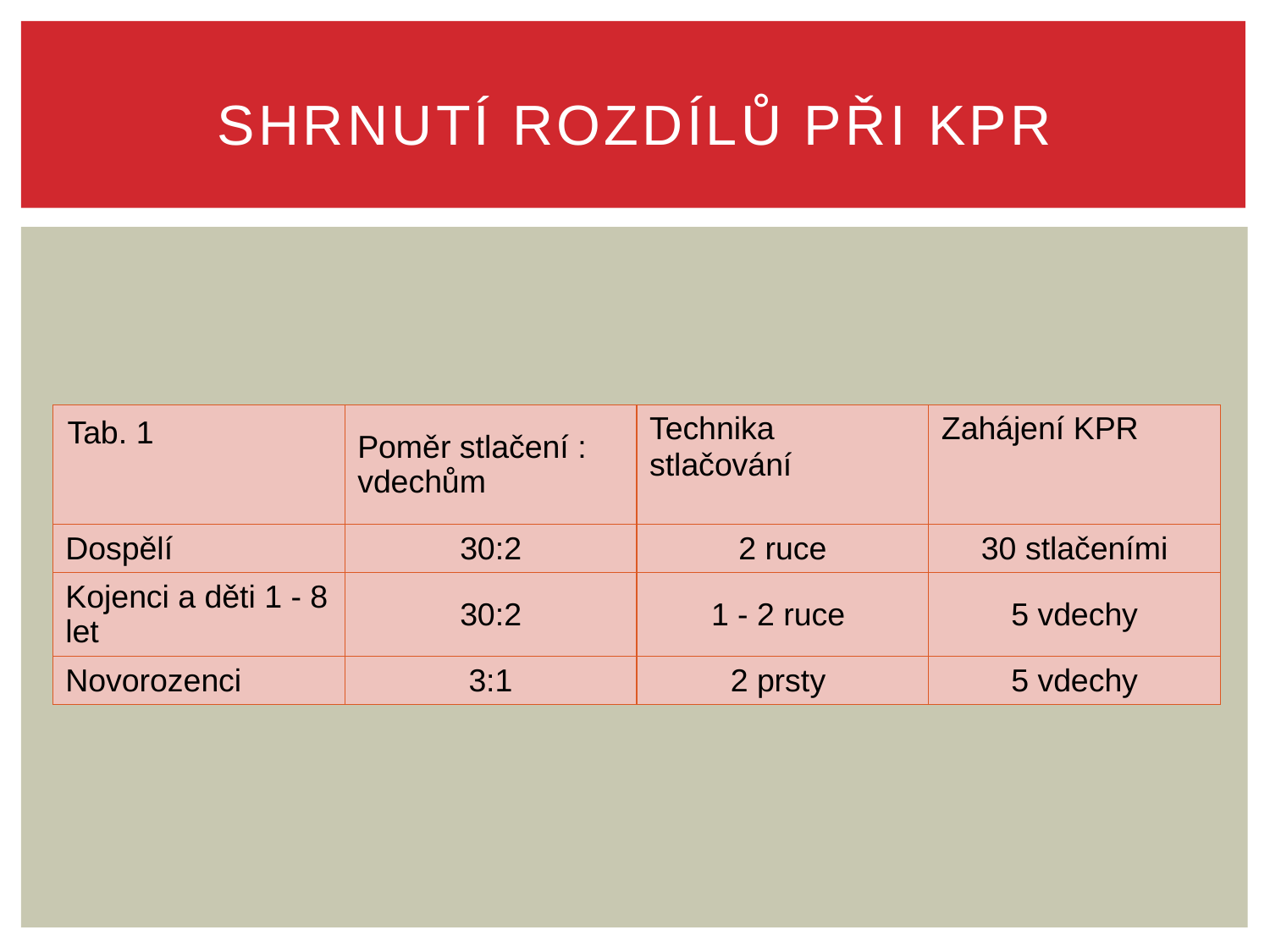

# Shrnutí rozdílů při KPR
|  | Poměr stlačení : vdechům | Technika stlačování | Zahájení KPR |
| --- | --- | --- | --- |
| Dospělí | 30:2 | 2 ruce | 30 stlačeními |
| Kojenci a děti 1 - 8 let | 30:2 | 1 - 2 ruce | 5 vdechy |
| Novorozenci | 3:1 | 2 prsty | 5 vdechy |
Tab. 1